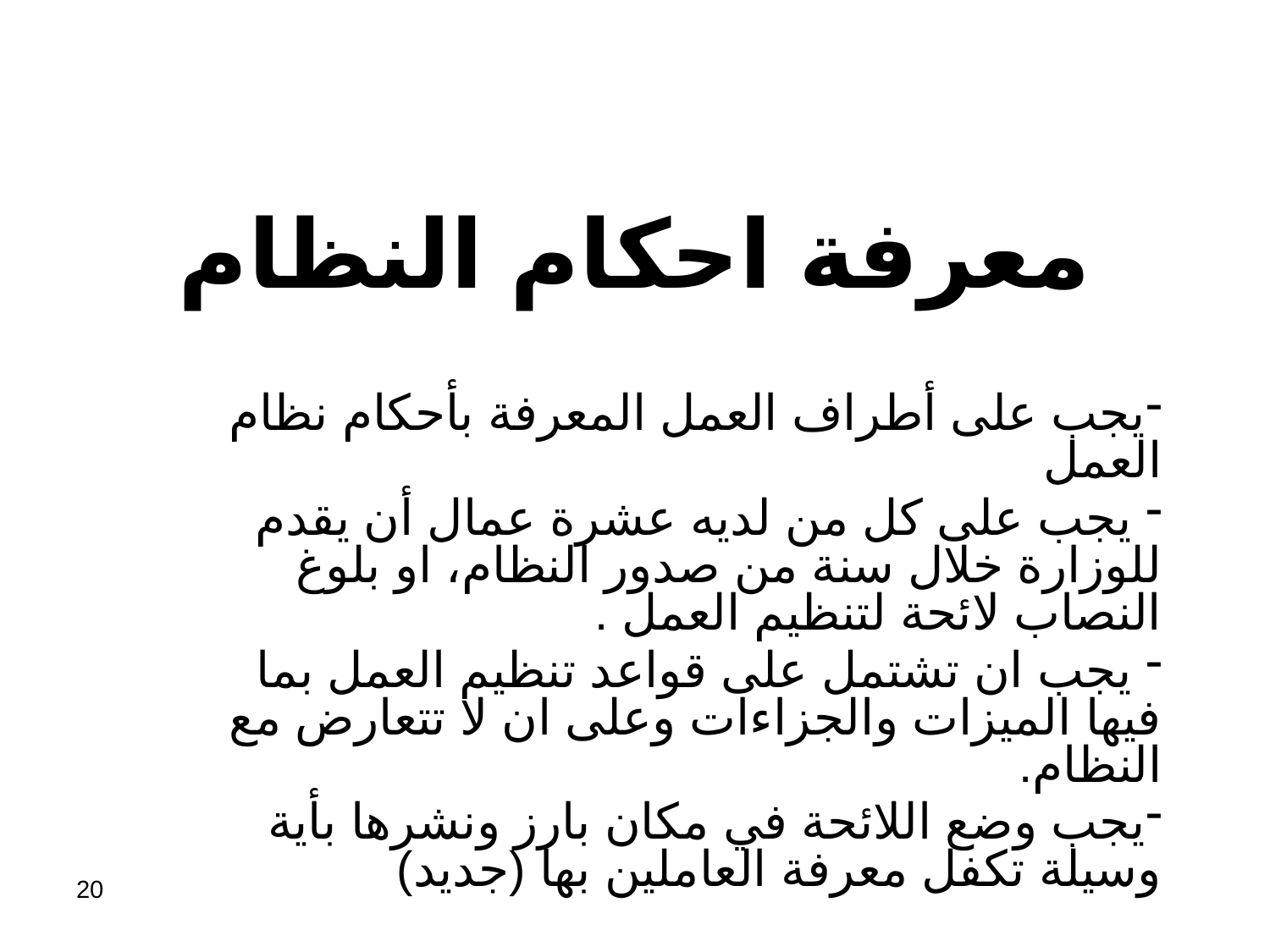

# معرفة احكام النظام

يجب على أطراف العمل المعرفة بأحكام نظام العمل
 يجب على كل من لديه عشرة عمال أن يقدم للوزارة خلال سنة من صدور النظام، او بلوغ النصاب لائحة لتنظيم العمل .
 يجب ان تشتمل على قواعد تنظيم العمل بما فيها الميزات والجزاءات وعلى ان لا تتعارض مع النظام.
يجب وضع اللائحة في مكان بارز ونشرها بأية  وسيلة تكفل معرفة العاملين بها (جديد)

20